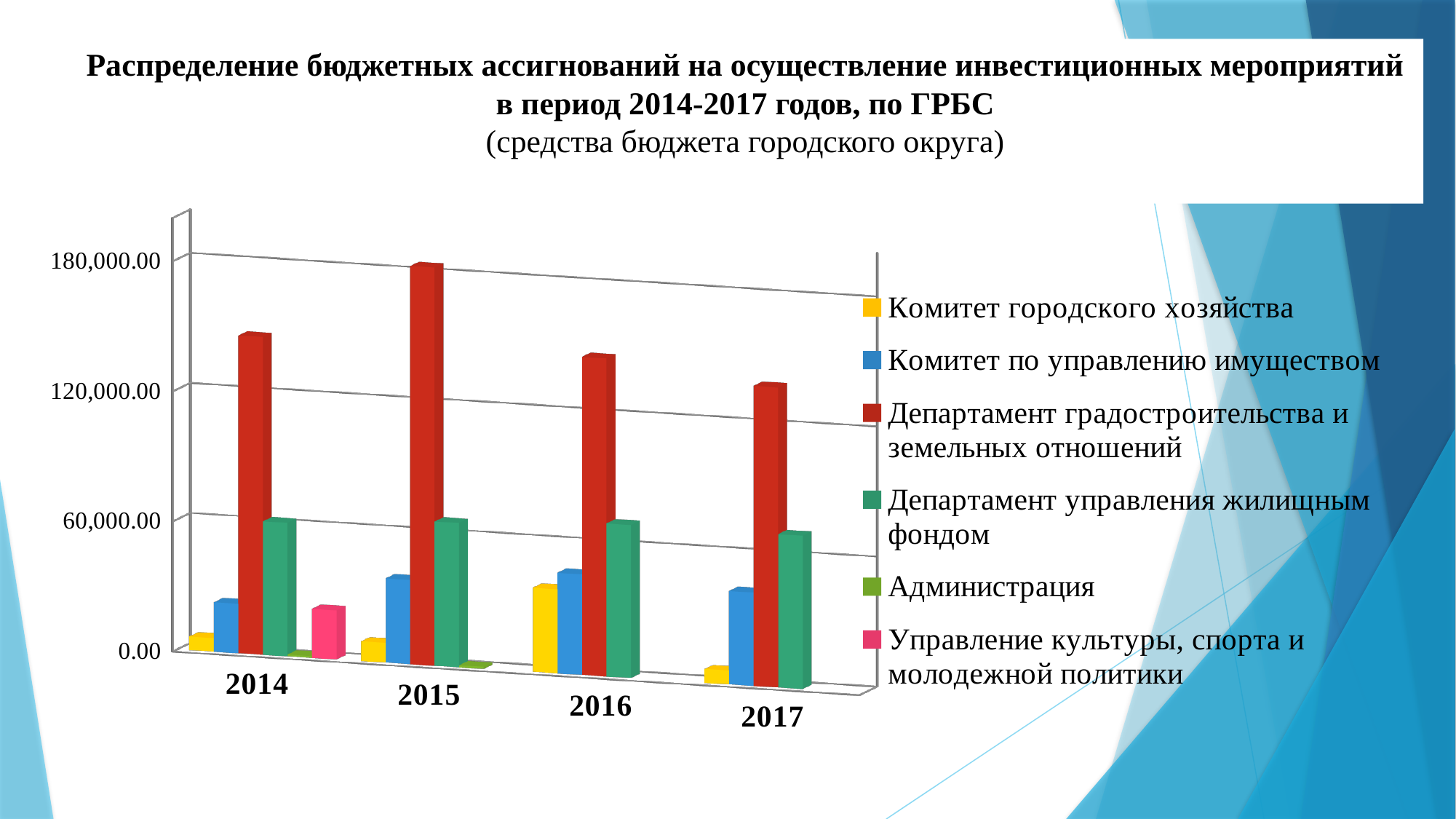

# Распределение бюджетных ассигнований на осуществление инвестиционных мероприятий в период 2014-2017 годов, по ГРБС (средства бюджета городского округа)

[unsupported chart]